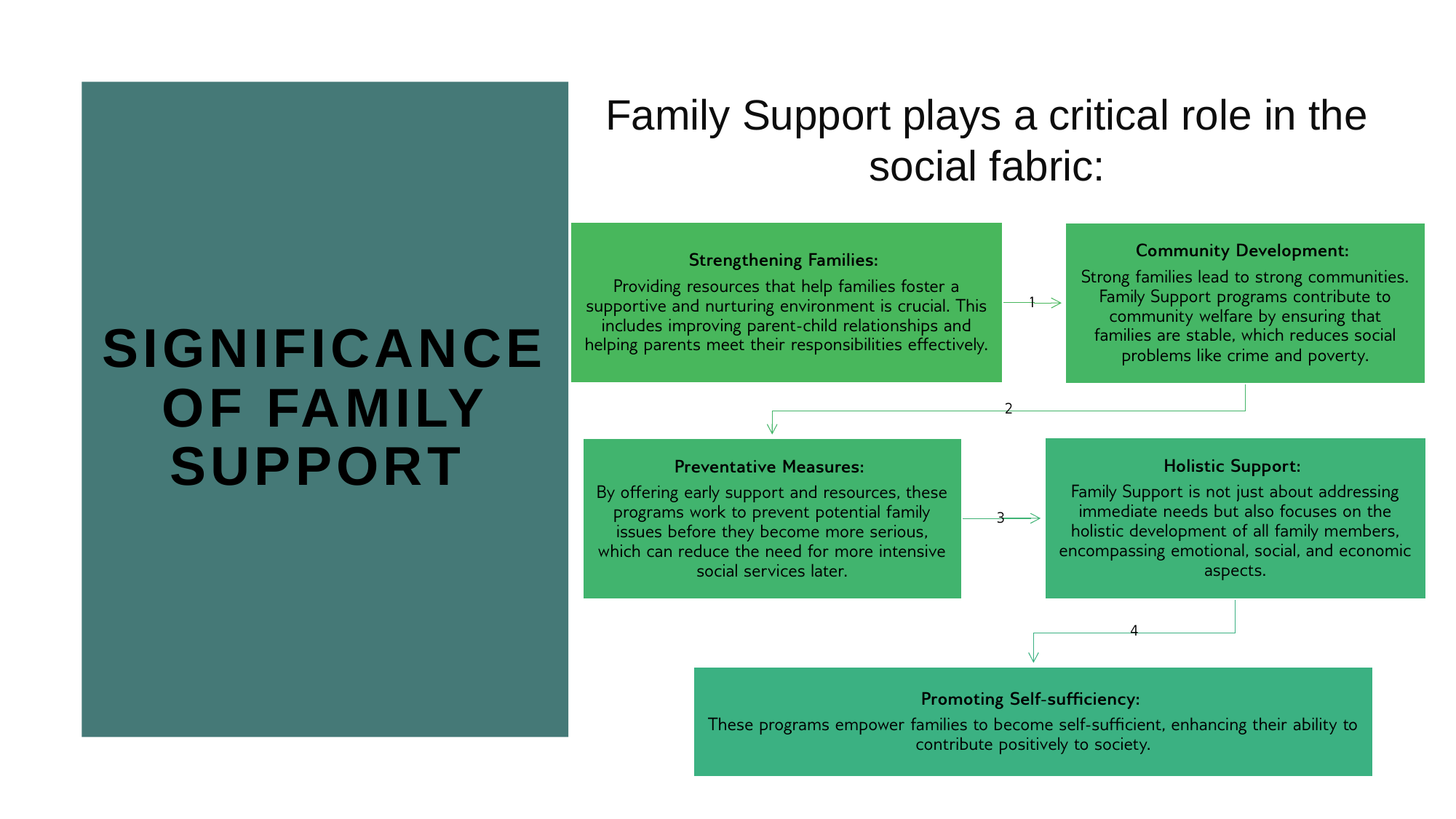

Family Support plays a critical role in the social fabric:
Significance of Family Support
1
Strengthening Families:
Providing resources that help families foster a supportive and nurturing environment is crucial. This includes improving parent-child relationships and helping parents meet their responsibilities effectively.
2
Community Development:
Strong families lead to strong communities. Family Support programs contribute to community welfare by ensuring that families are stable, which reduces social problems like crime and poverty.
3
Preventative Measures:
By offering early support and resources, these programs work to prevent potential family issues before they become more serious, which can reduce the need for more intensive social services later.
4
Holistic Support:
Family Support is not just about addressing immediate needs but also focuses on the holistic development of all family members, encompassing emotional, social, and economic aspects.
Promoting Self-sufficiency:
These programs empower families to become self-sufficient, enhancing their ability to contribute positively to society.